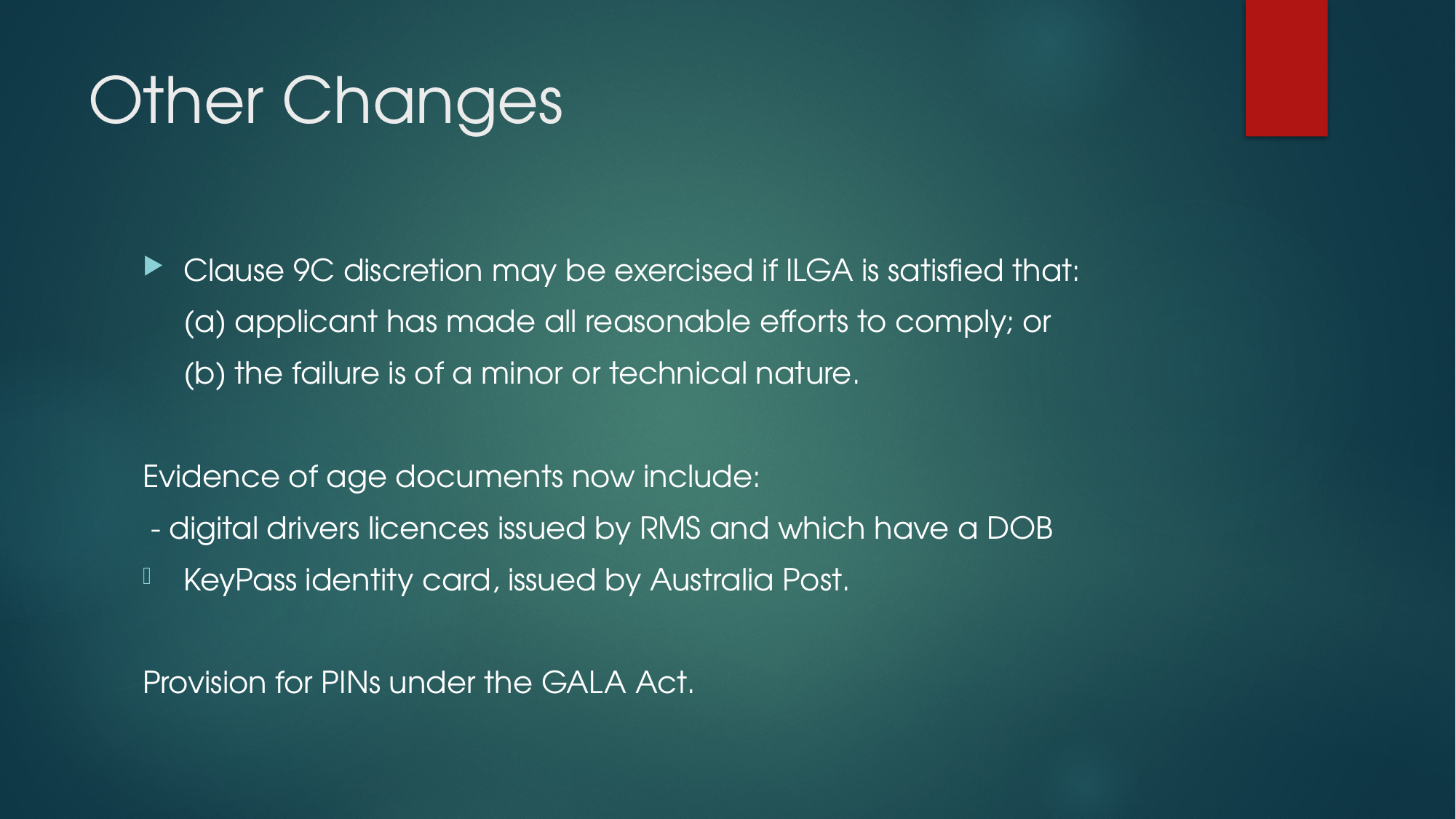

# Other Changes
Clause 9C discretion may be exercised if ILGA is satisfied that:
	(a) applicant has made all reasonable efforts to comply; or
	(b) the failure is of a minor or technical nature.

Evidence of age documents now include:
 - digital drivers licences issued by RMS and which have a DOB
KeyPass identity card, issued by Australia Post.

Provision for PINs under the GALA Act.